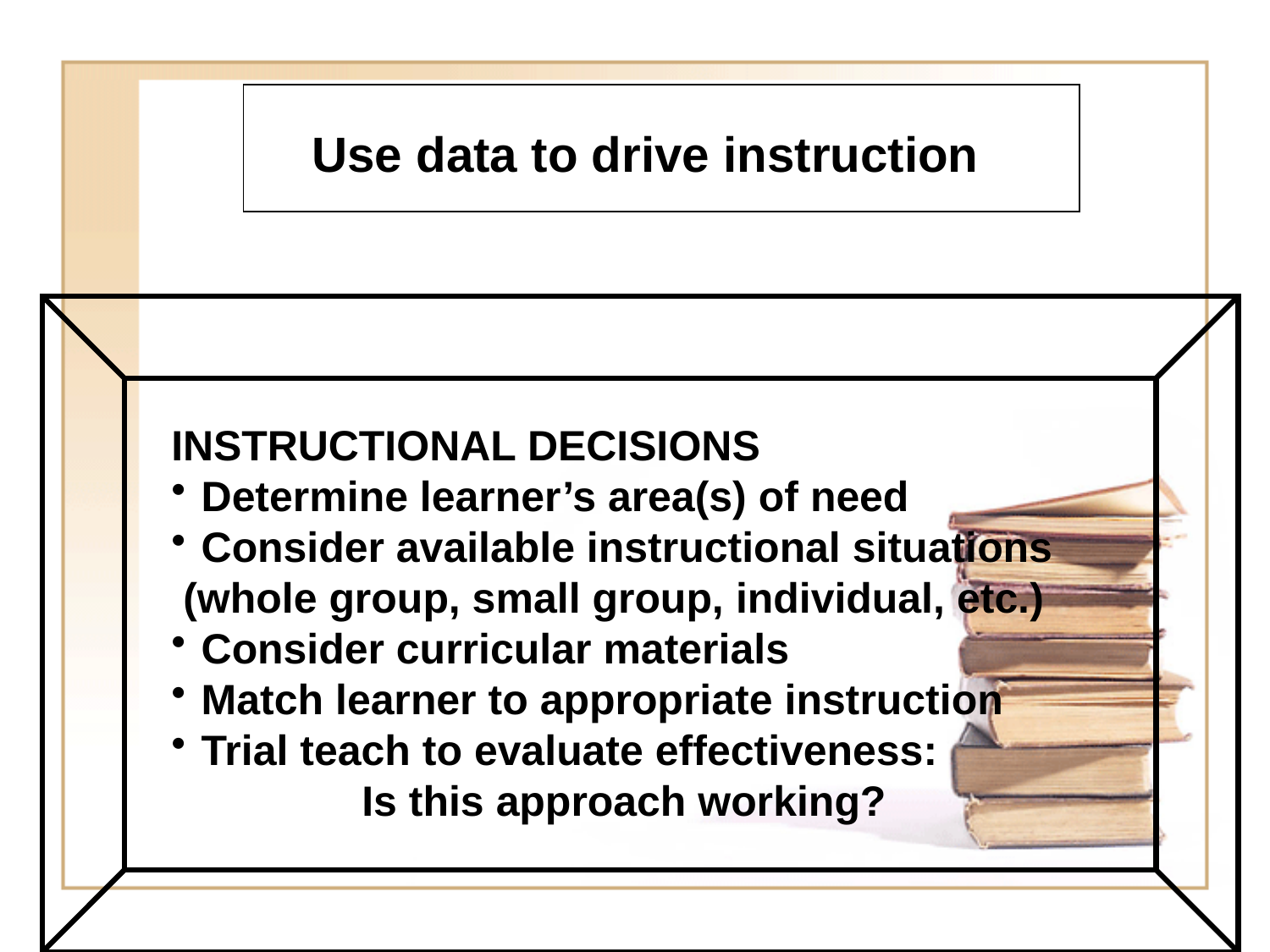

Use data to drive instruction

INSTRUCTIONAL DECISIONS
Determine learner’s area(s) of need
Consider available instructional situations
 (whole group, small group, individual, etc.)
Consider curricular materials
Match learner to appropriate instruction
Trial teach to evaluate effectiveness:
	Is this approach working?